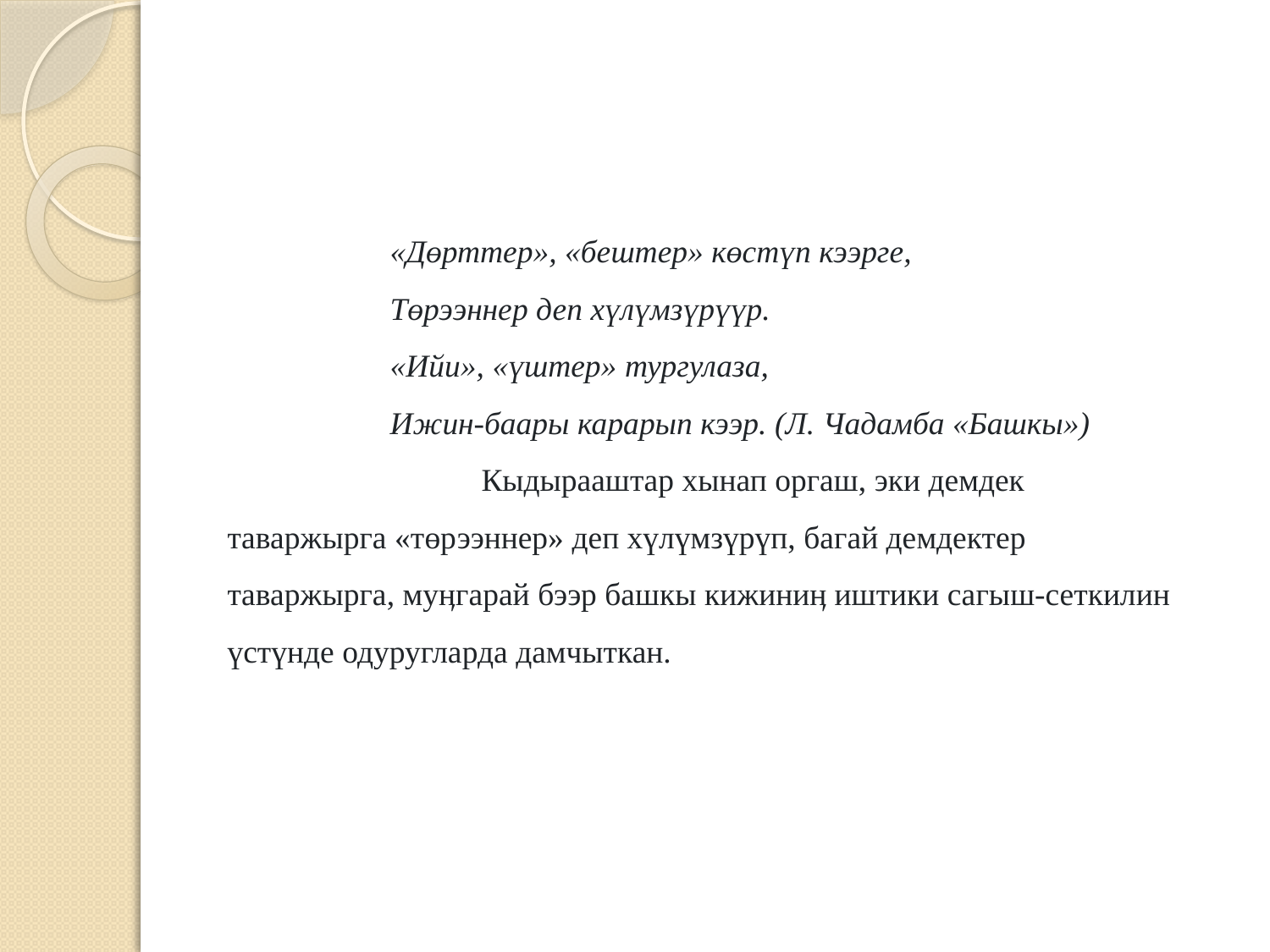

«Дөрттер», «бештер» көстүп кээрге,
Төрээннер деп хүлүмзүрүүр.
«Ийи», «үштер» тургулаза,
Ижин-баары карарып кээр. (Л. Чадамба «Башкы»)
	Кыдырааштар хынап оргаш, эки демдек таваржырга «төрээннер» деп хүлүмзүрүп, багай демдектер таваржырга, муӊгарай бээр башкы кижиниӊ иштики сагыш-сеткилин үстүнде одуругларда дамчыткан.